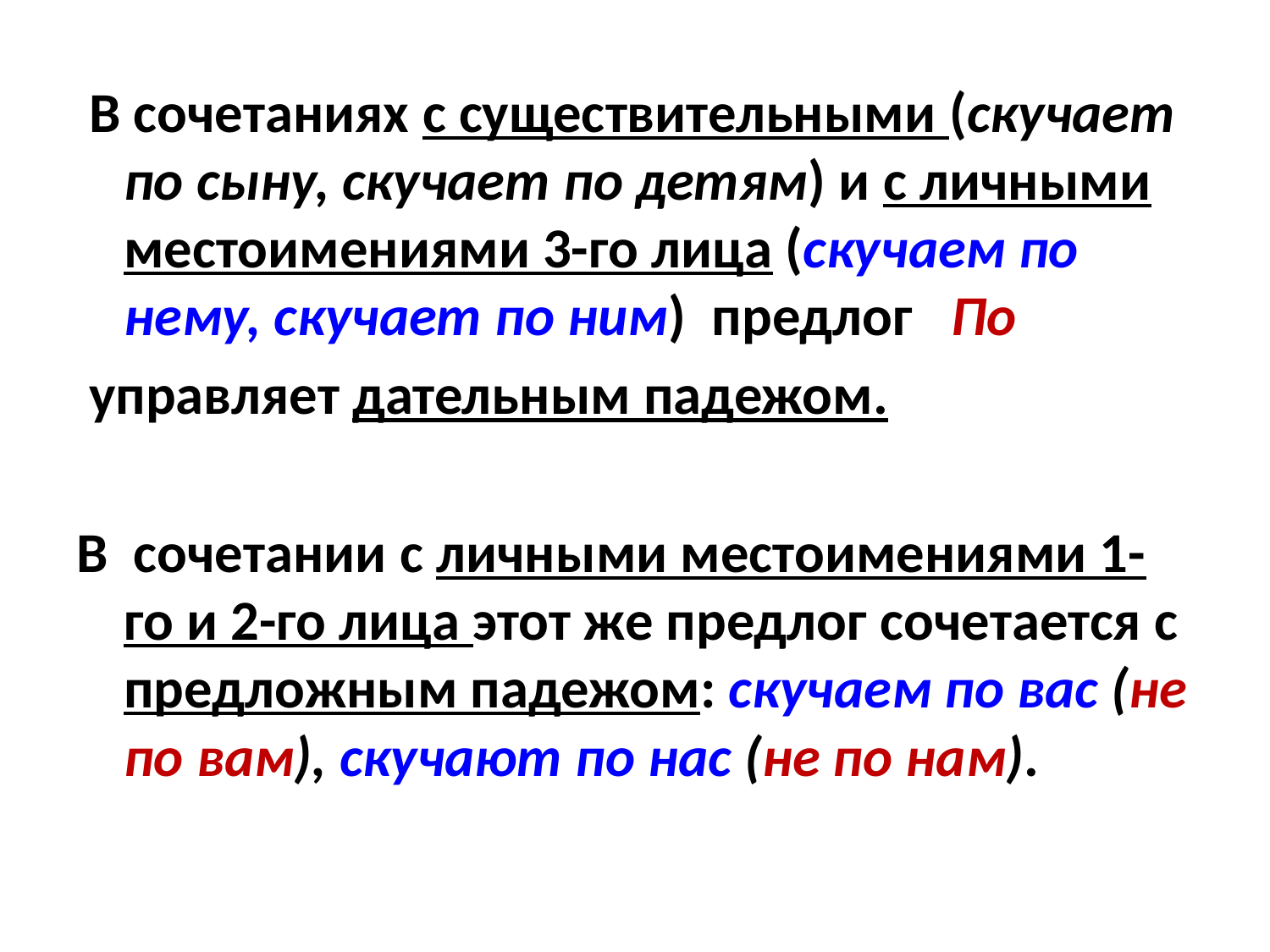

В сочетаниях с существительными (скучает по сыну, скучает по детям) и с личными местоимениями 3-го лица (скучаем по нему, скучает по ним)  предлог   По
 управляет дательным падежом.

В  сочетании с личными местоимениями 1-го и 2-го лица этот же предлог сочетается с предложным падежом: скучаем по вас (не по вам), скучают по нас (не по нам).